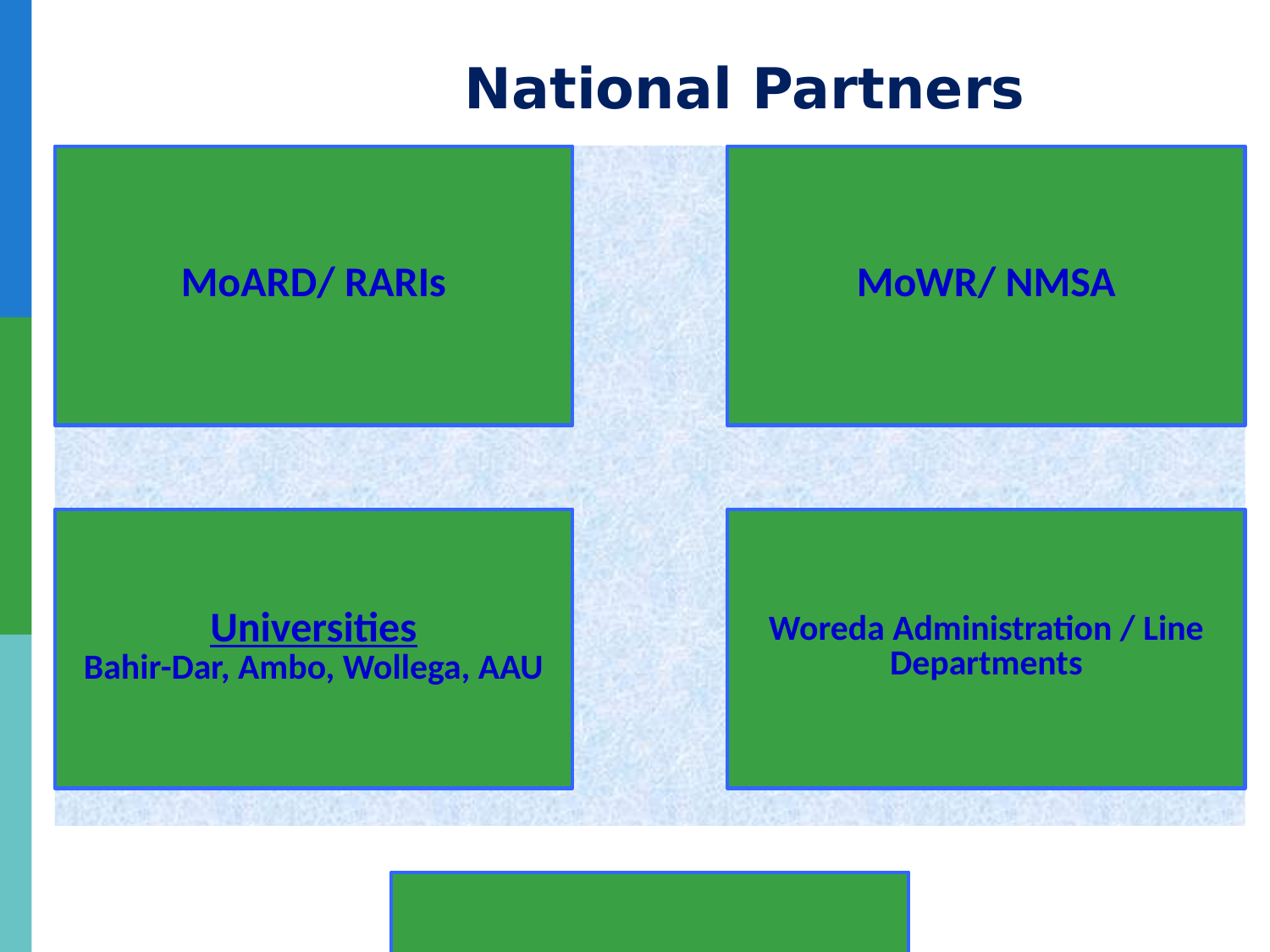

National Partners
MoARD/ RARIs
MoWR/ NMSA
Universities
Bahir-Dar, Ambo, Wollega, AAU
Woreda Administration / Line Departments